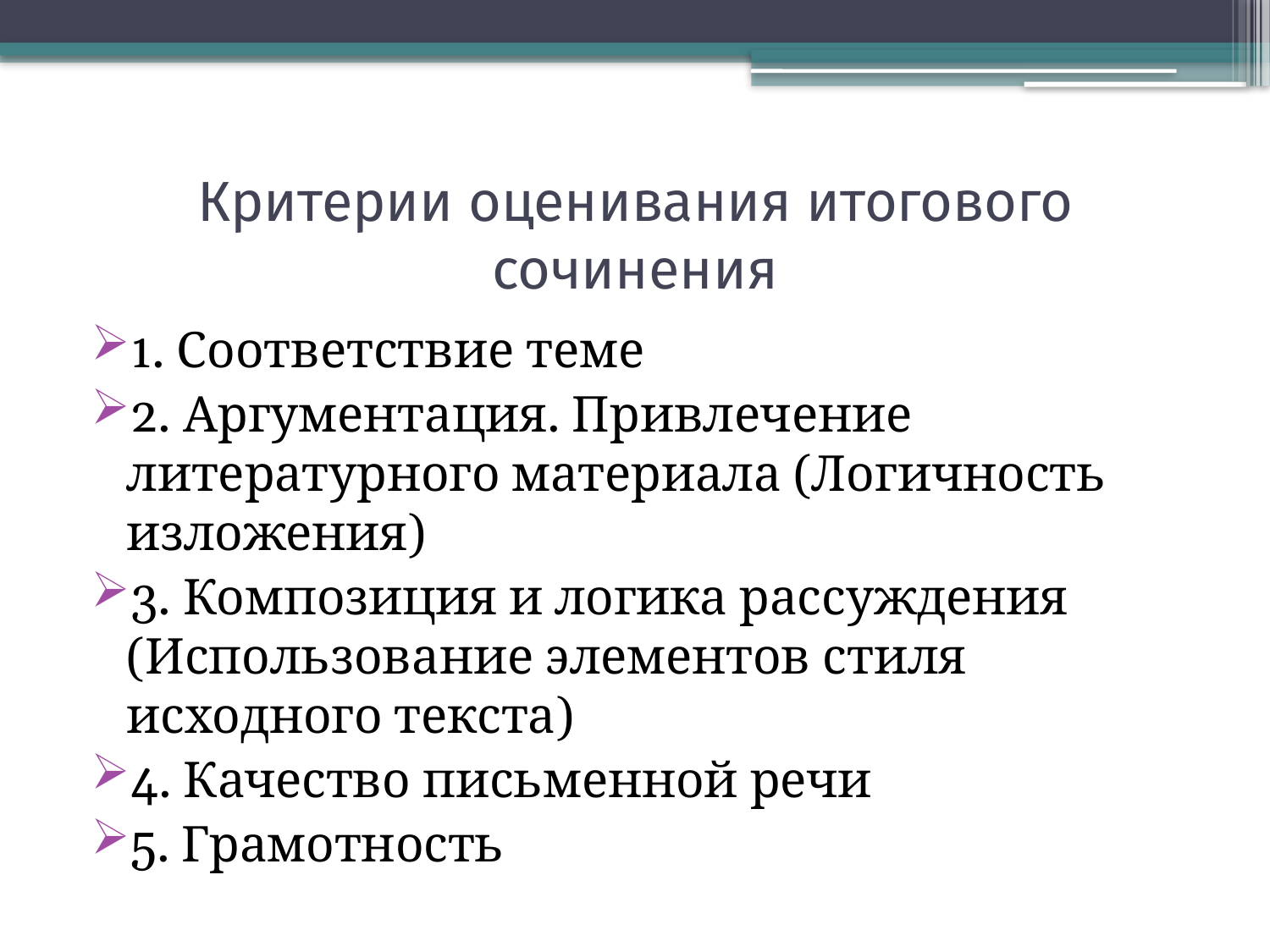

# Критерии оценивания итогового сочинения
1. Соответствие теме
2. Аргументация. Привлечение литературного материала (Логичность изложения)
3. Композиция и логика рассуждения (Использование элементов стиля исходного текста)
4. Качество письменной речи
5. Грамотность